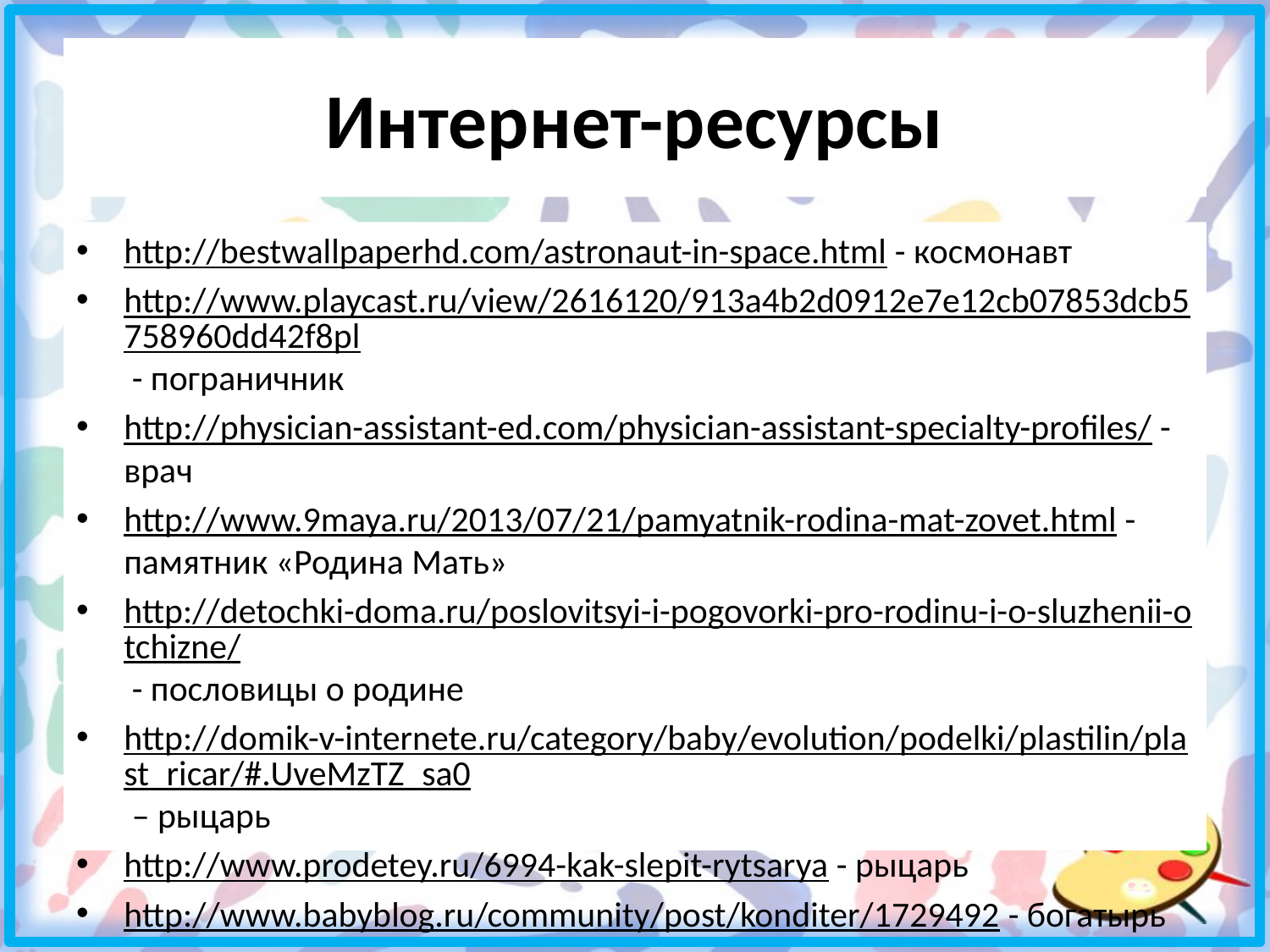

# Интернет-ресурсы
http://bestwallpaperhd.com/astronaut-in-space.html - космонавт
http://www.playcast.ru/view/2616120/913a4b2d0912e7e12cb07853dcb5758960dd42f8pl - пограничник
http://physician-assistant-ed.com/physician-assistant-specialty-profiles/ - врач
http://www.9maya.ru/2013/07/21/pamyatnik-rodina-mat-zovet.html - памятник «Родина Мать»
http://detochki-doma.ru/poslovitsyi-i-pogovorki-pro-rodinu-i-o-sluzhenii-otchizne/ - пословицы о родине
http://domik-v-internete.ru/category/baby/evolution/podelki/plastilin/plast_ricar/#.UveMzTZ_sa0 – рыцарь
http://www.prodetey.ru/6994-kak-slepit-rytsarya - рыцарь
http://www.babyblog.ru/community/post/konditer/1729492 - богатырь